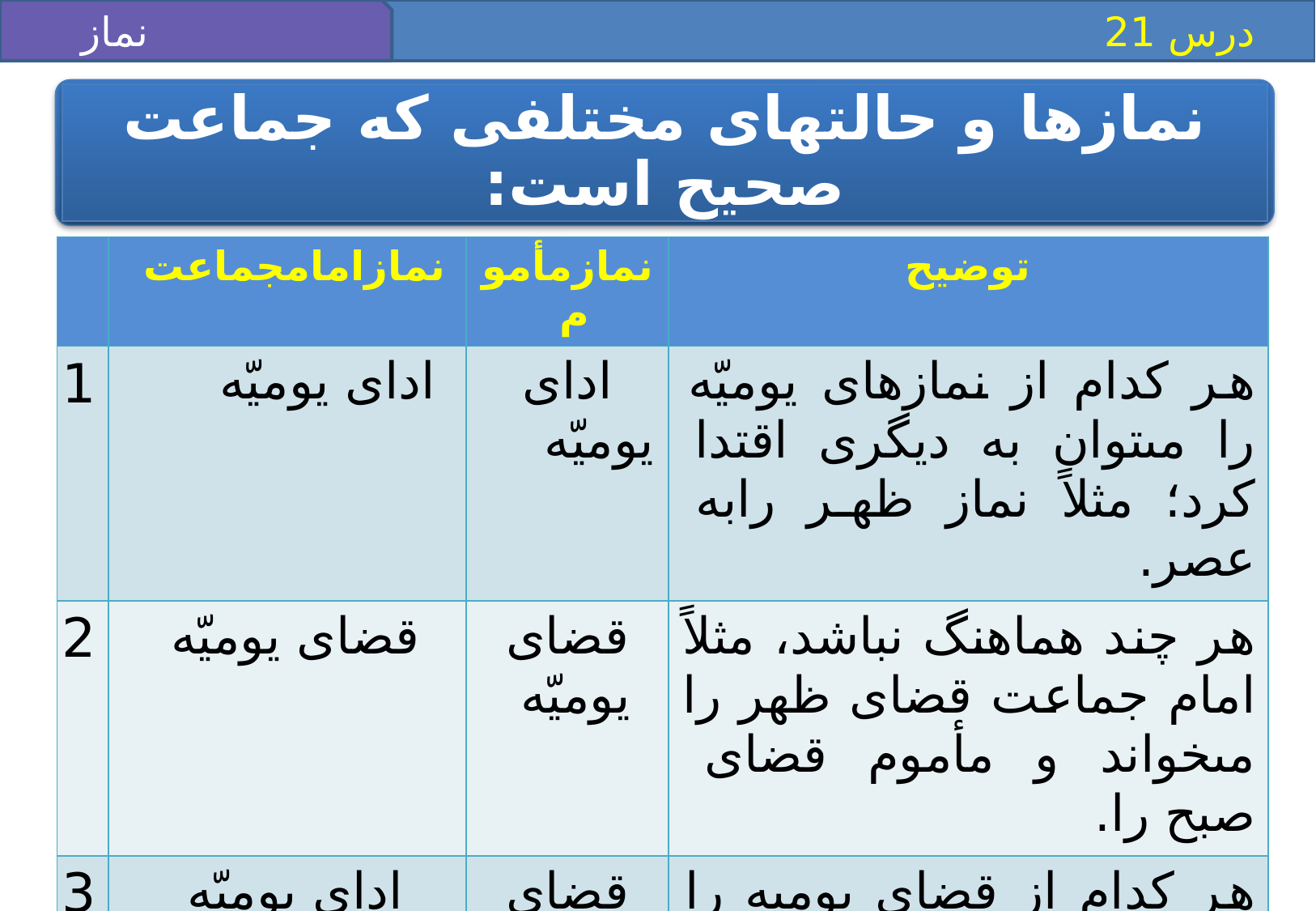

نماز جماعت(1)
 درس 21

نمازها و حالت‏هاى مختلفى كه جماعت صحيح است:
|  | نمازامام‏جماعت | نمازمأموم | توضيح |
| --- | --- | --- | --- |
| 1 | اداى يوميّه | اداى يوميّه | هر كدام از نمازهاى يوميّه را مى‏توان به ديگرى اقتدا كرد؛ مثلاً نماز ظهر رابه عصر. |
| 2 | قضاى يوميّه | قضاى يوميّه | هر چند هماهنگ نباشد، مثلاً امام جماعت قضاى ظهر را مى‏خواند و مأموم قضاى صبح را. |
| 3 | اداى يوميّه | قضاى يوميّه | هر كدام از قضاى يوميه را مى‏توان به نماز ادا اقتدا كرد؛ مثلاً نمازقضاى صبح را به اداى ظهر |